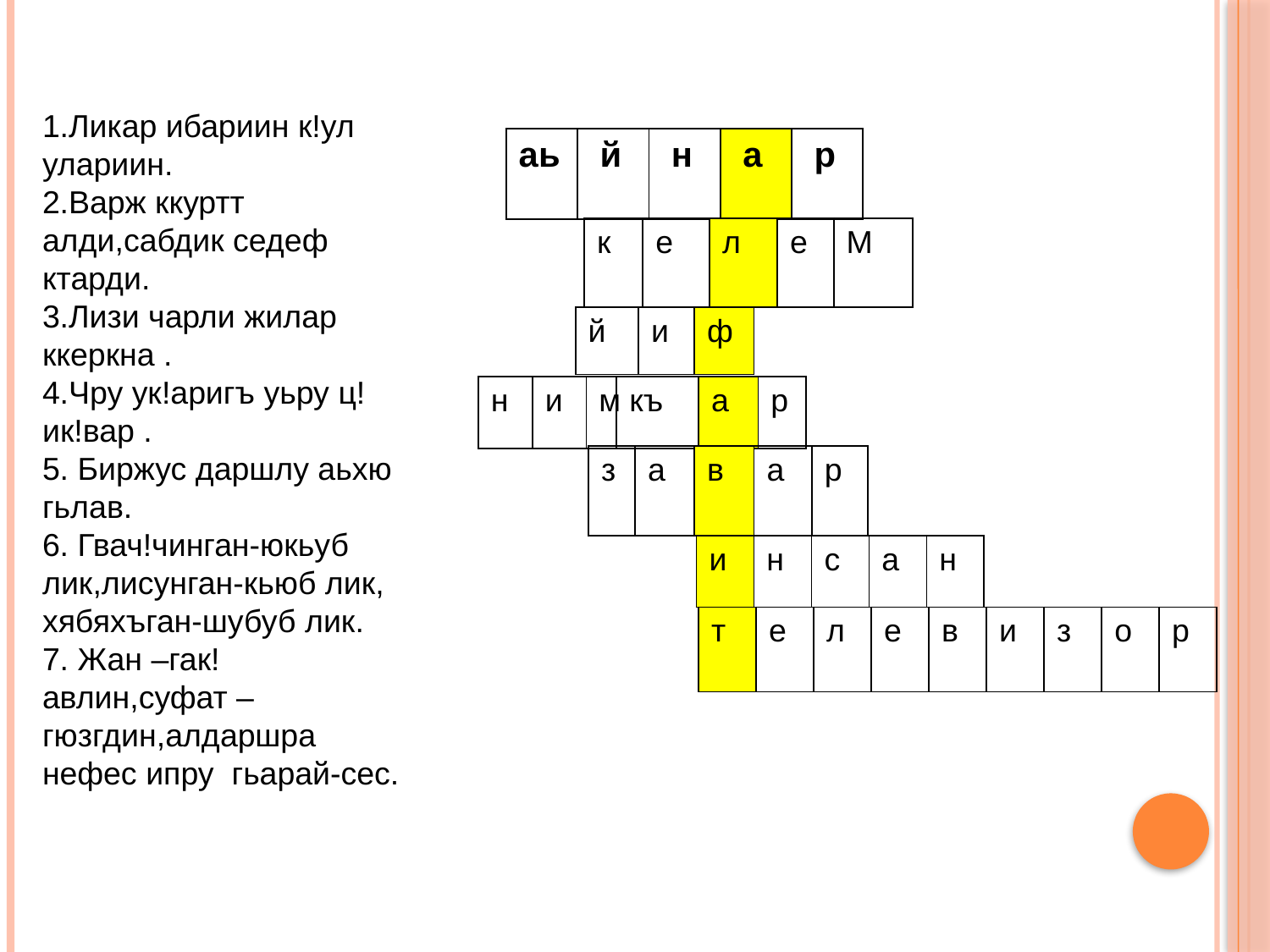

1.Ликар ибариин к!ул улариин.
2.Варж ккуртт алди,сабдик седеф ктарди.
3.Лизи чарли жилар ккеркна .
4.Чру ук!аригъ уьру ц!ик!вар .
5. Биржус даршлу аьхю гьлав.
6. Гвач!чинган-юкьуб лик,лисунган-кьюб лик, хябяхъган-шубуб лик.
7. Жан –гак!авлин,суфат –гюзгдин,алдаршра нефес ипру  гьарай-сес.
| аь | й | н | а | р |
| --- | --- | --- | --- | --- |
|  |  |  |  |  |
| --- | --- | --- | --- | --- |
| к | е | л | е | М |
| --- | --- | --- | --- | --- |
| й | и | ф |
| --- | --- | --- |
| н | и | м | къ | а | р |
| --- | --- | --- | --- | --- | --- |
| з | а | в | а | р |
| --- | --- | --- | --- | --- |
| и | н | с | а | н |
| --- | --- | --- | --- | --- |
| т | е | л | е | в | и | з | о | р |
| --- | --- | --- | --- | --- | --- | --- | --- | --- |